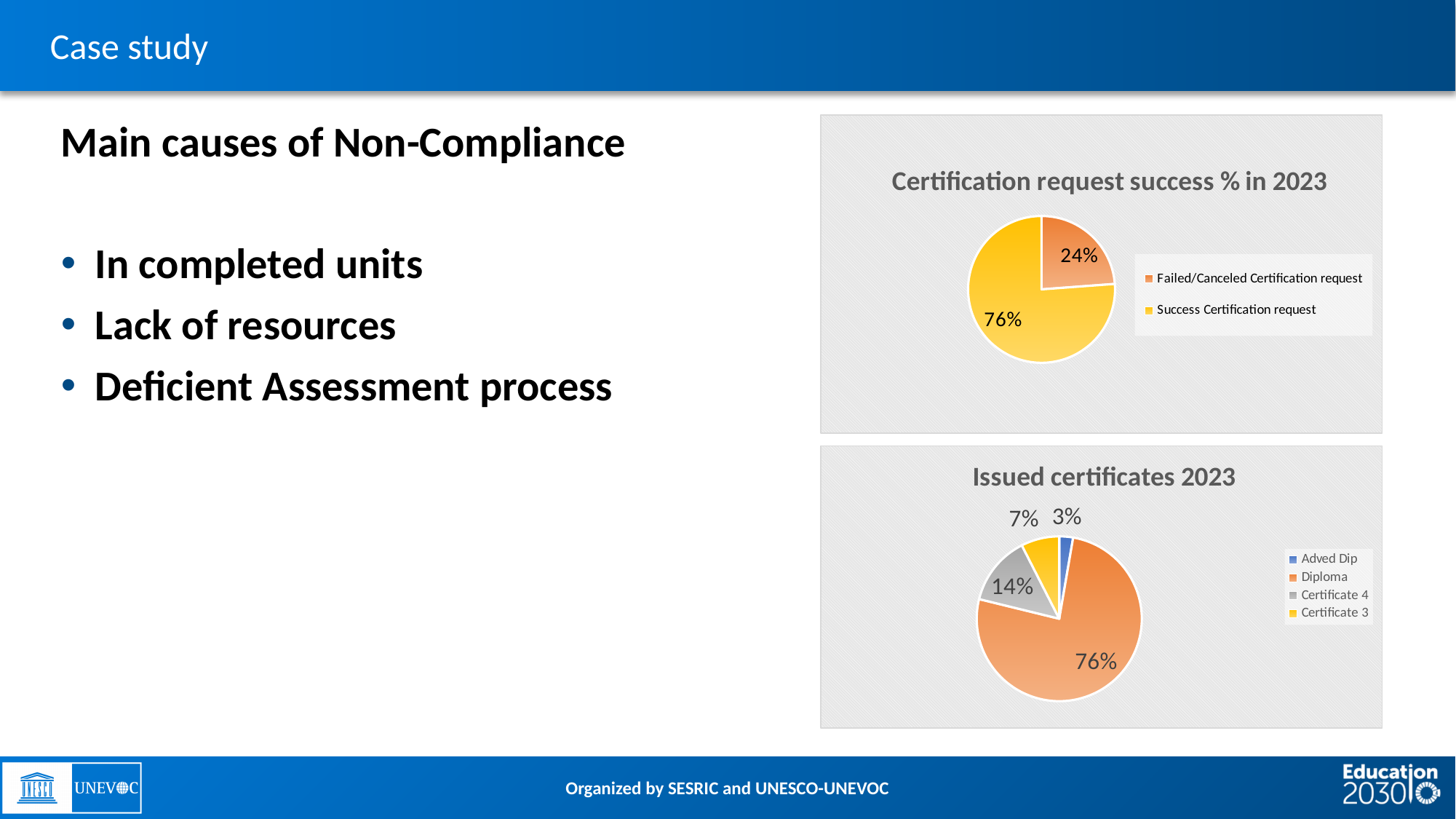

# Case study
Main causes of Non-Compliance

In completed units
Lack of resources
Deficient Assessment process

### Chart: Certification request success % in 2023

| Category |  |
|---|---|
| Failed/Canceled Certification request | 50.0 |
| Success Certification request | 160.0 |

### Chart:  Issued certificates 2023

| Category |  |
|---|---|
| Adved Dip | 31.0 |
| Diploma | 874.0 |
| Certificate 4 | 157.0 |
| Certificate 3 | 86.0 |